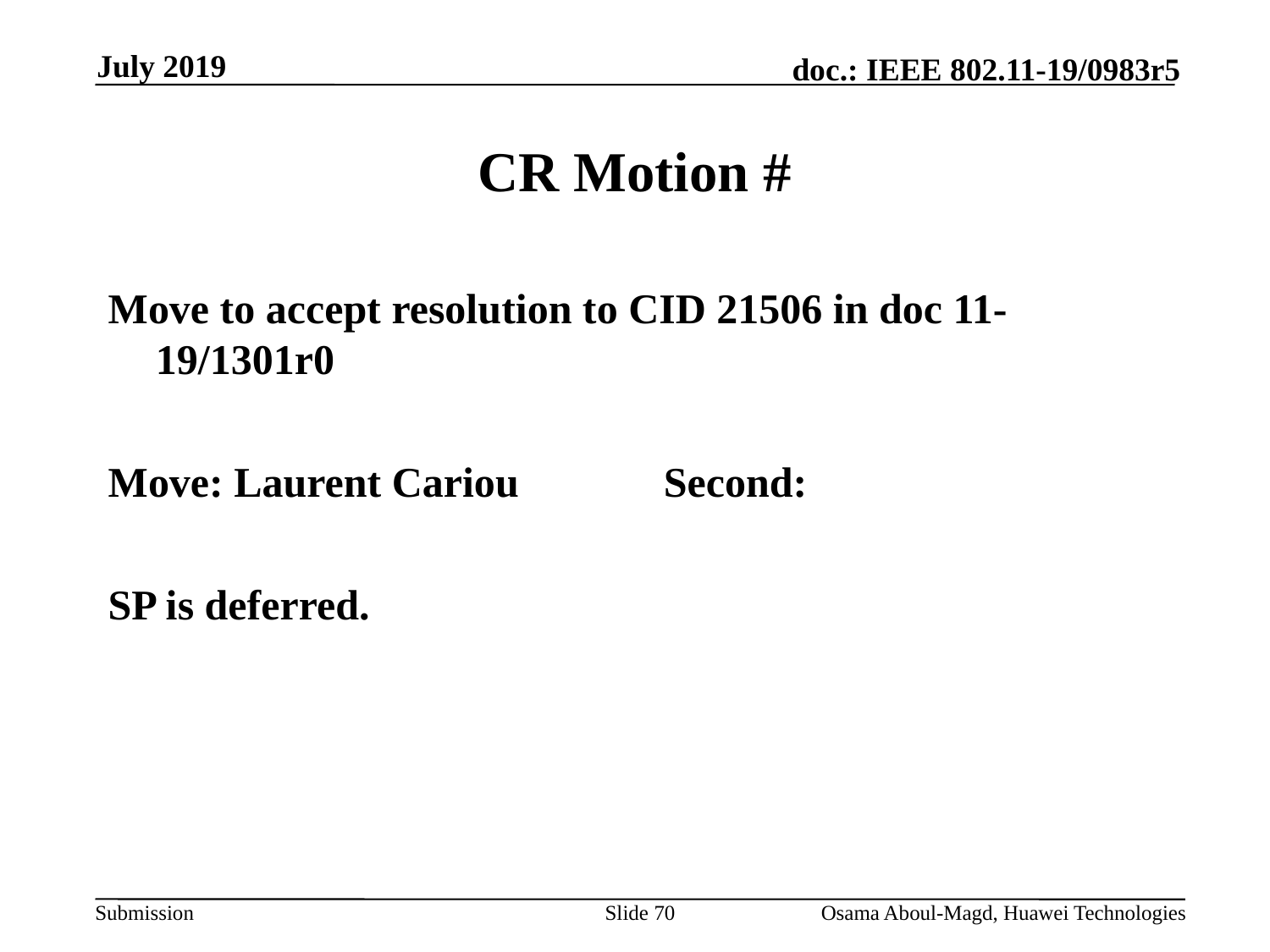

July 2019
# CR Motion #
Move to accept resolution to CID 21506 in doc 11-19/1301r0

Move: Laurent Cariou		Second:

SP is deferred.
Slide 70
Osama Aboul-Magd, Huawei Technologies